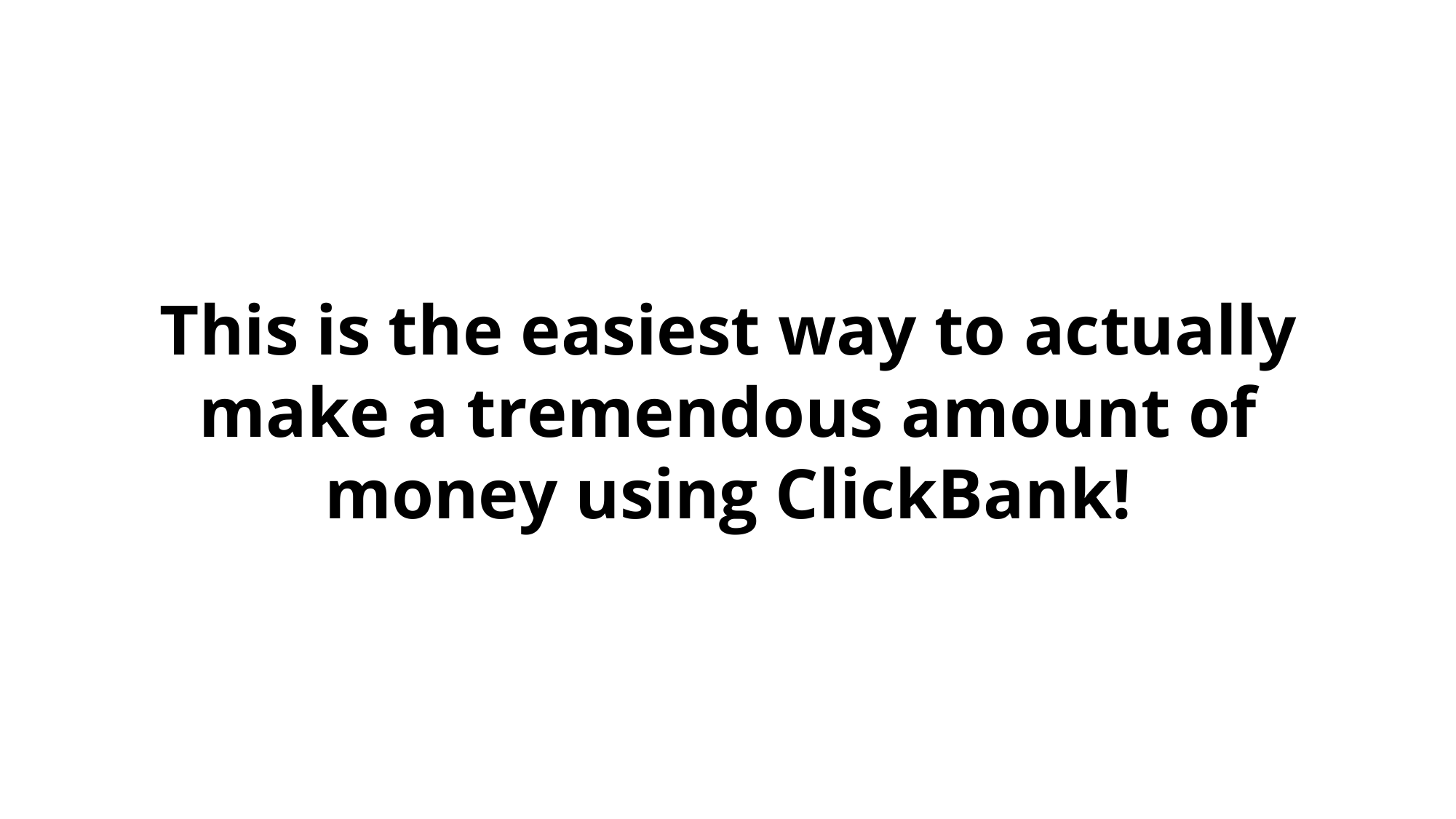

This is the easiest way to actually make a tremendous amount of money using ClickBank!